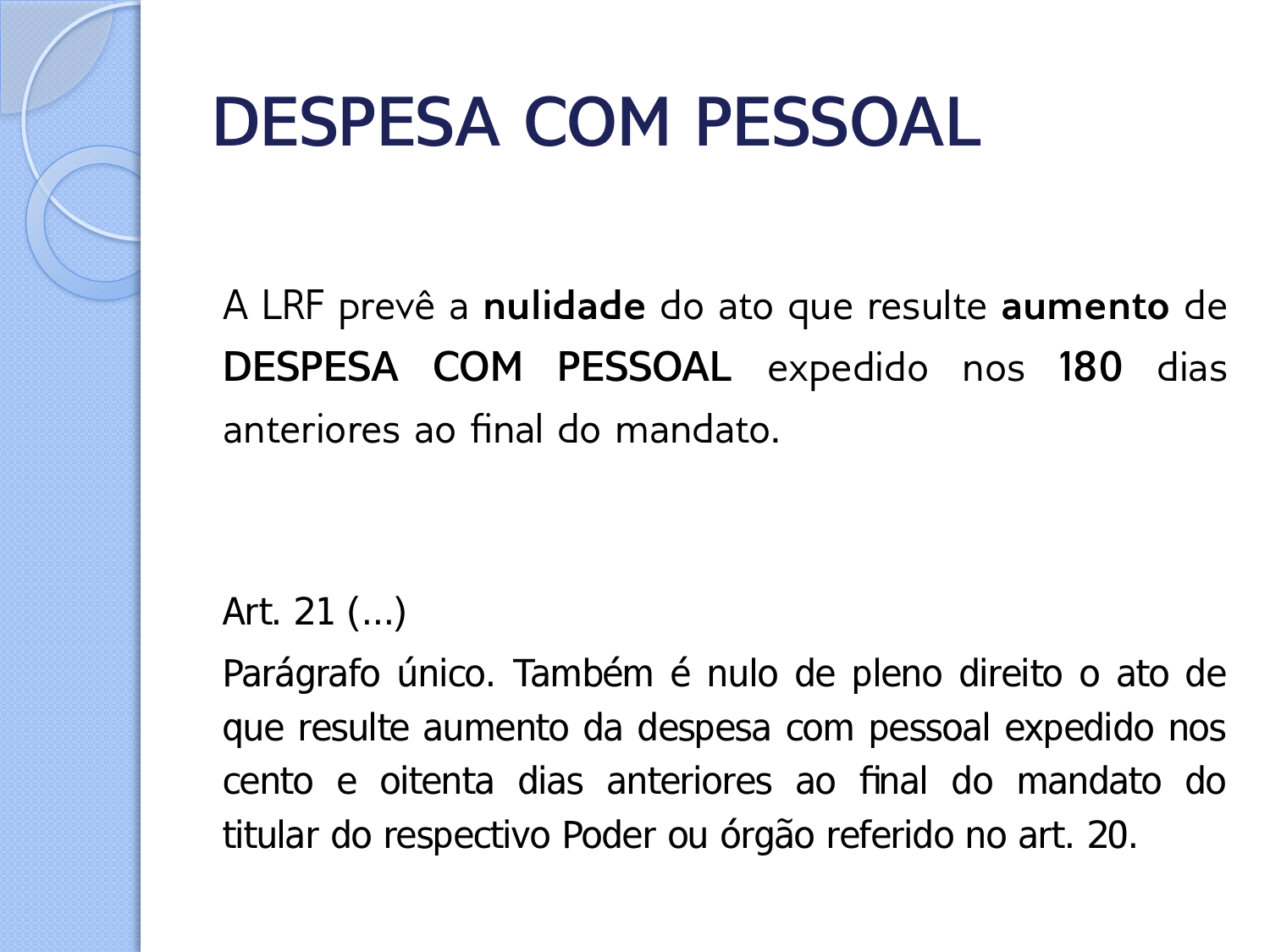

# DESPESA COM PESSOAL

A LRF prevê a nulidade do ato que resulte aumento de DESPESA COM PESSOAL expedido nos 180 dias anteriores ao final do mandato.

Art. 21 (...)
Parágrafo único. Também é nulo de pleno direito o ato de que resulte aumento da despesa com pessoal expedido nos cento e oitenta dias anteriores ao final do mandato do titular do respectivo Poder ou órgão referido no art. 20.